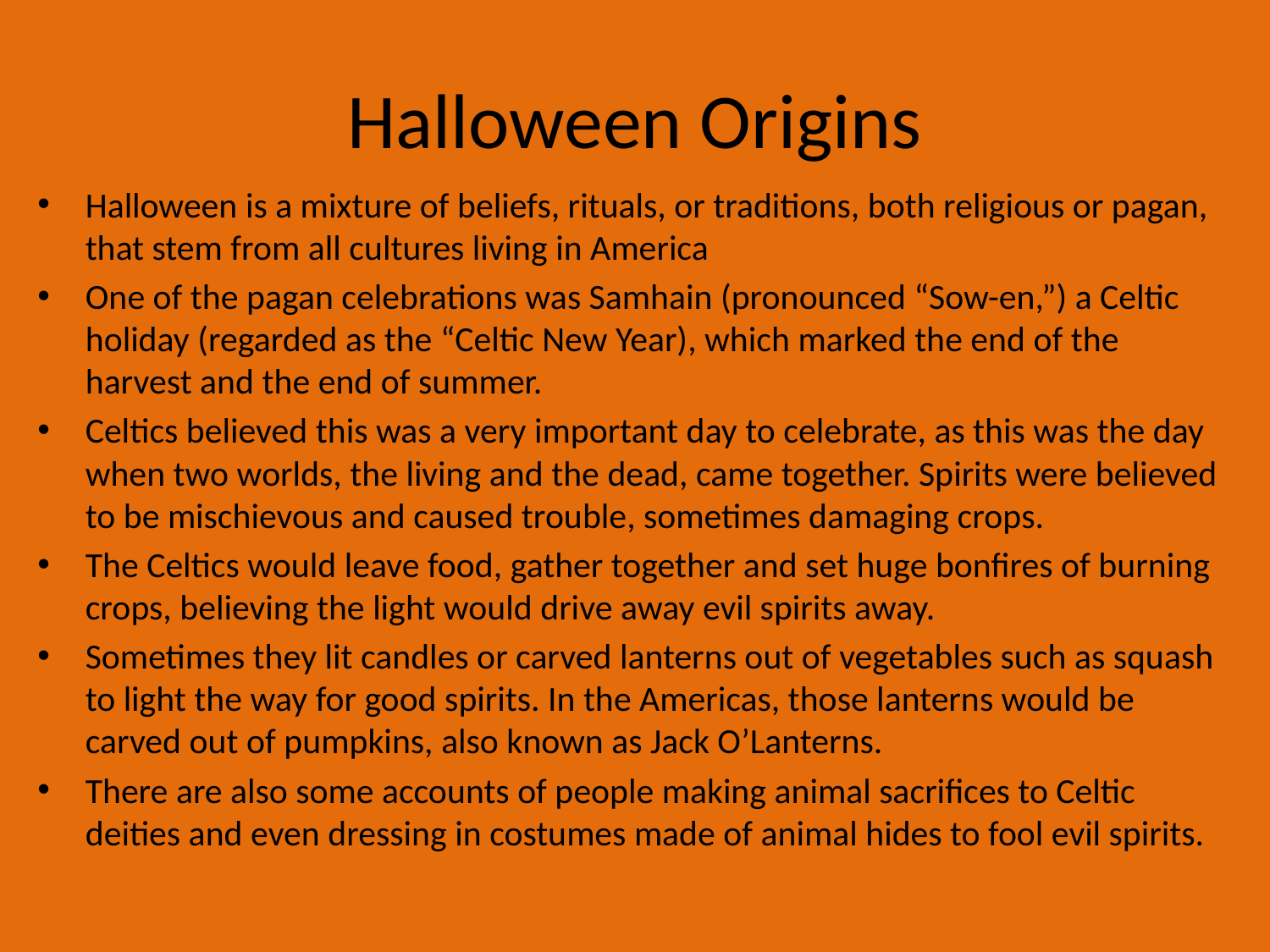

# Halloween Origins
Halloween is a mixture of beliefs, rituals, or traditions, both religious or pagan, that stem from all cultures living in America
One of the pagan celebrations was Samhain (pronounced “Sow-en,”) a Celtic holiday (regarded as the “Celtic New Year), which marked the end of the harvest and the end of summer.
Celtics believed this was a very important day to celebrate, as this was the day when two worlds, the living and the dead, came together. Spirits were believed to be mischievous and caused trouble, sometimes damaging crops.
The Celtics would leave food, gather together and set huge bonfires of burning crops, believing the light would drive away evil spirits away.
Sometimes they lit candles or carved lanterns out of vegetables such as squash to light the way for good spirits. In the Americas, those lanterns would be carved out of pumpkins, also known as Jack O’Lanterns.
There are also some accounts of people making animal sacrifices to Celtic deities and even dressing in costumes made of animal hides to fool evil spirits.